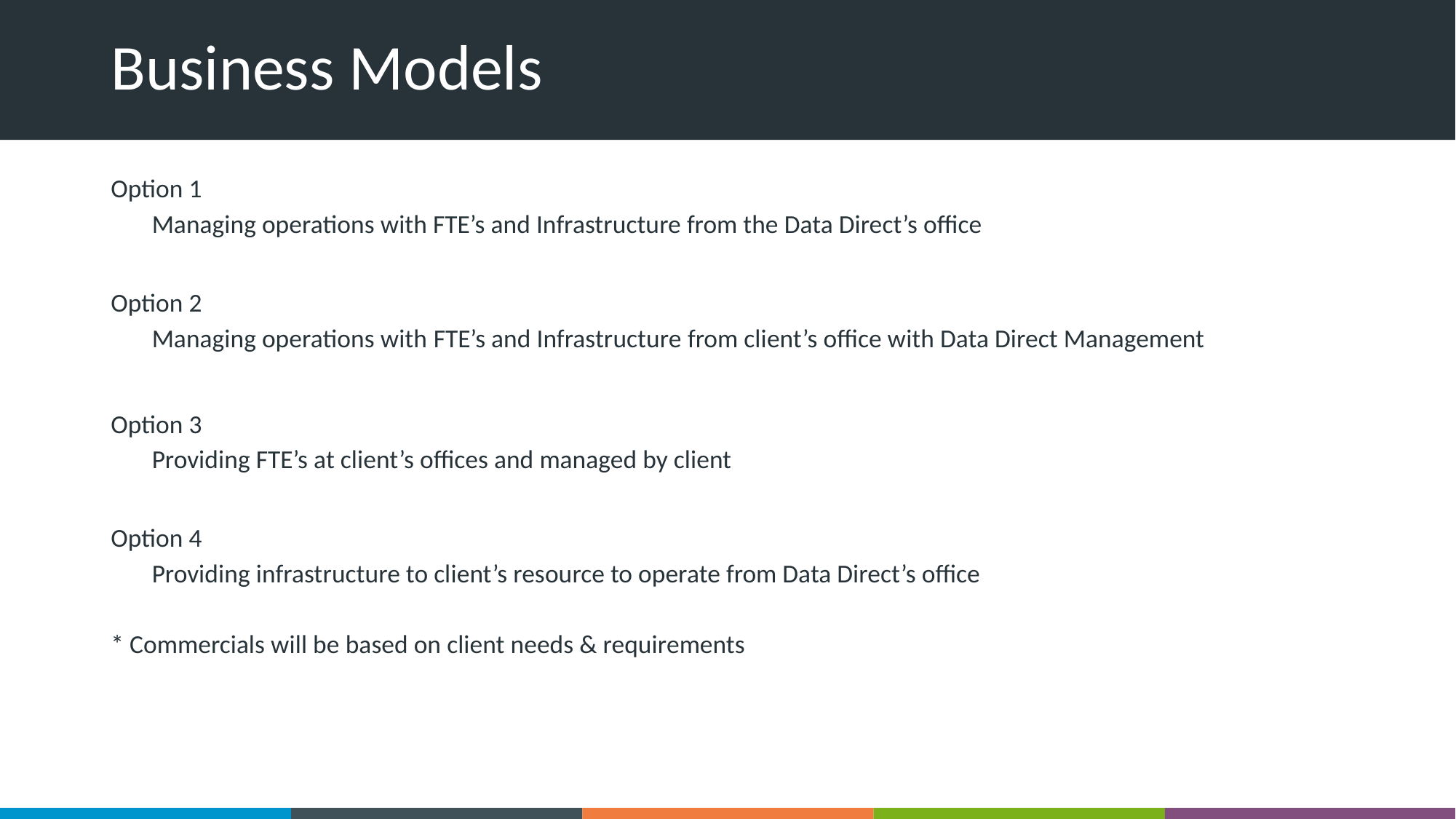

# Business Models
Option 1
Managing operations with FTE’s and Infrastructure from the Data Direct’s office

Option 2
Managing operations with FTE’s and Infrastructure from client’s office with Data Direct Management

Option 3
Providing FTE’s at client’s offices and managed by client

Option 4
Providing infrastructure to client’s resource to operate from Data Direct’s office
* Commercials will be based on client needs & requirements